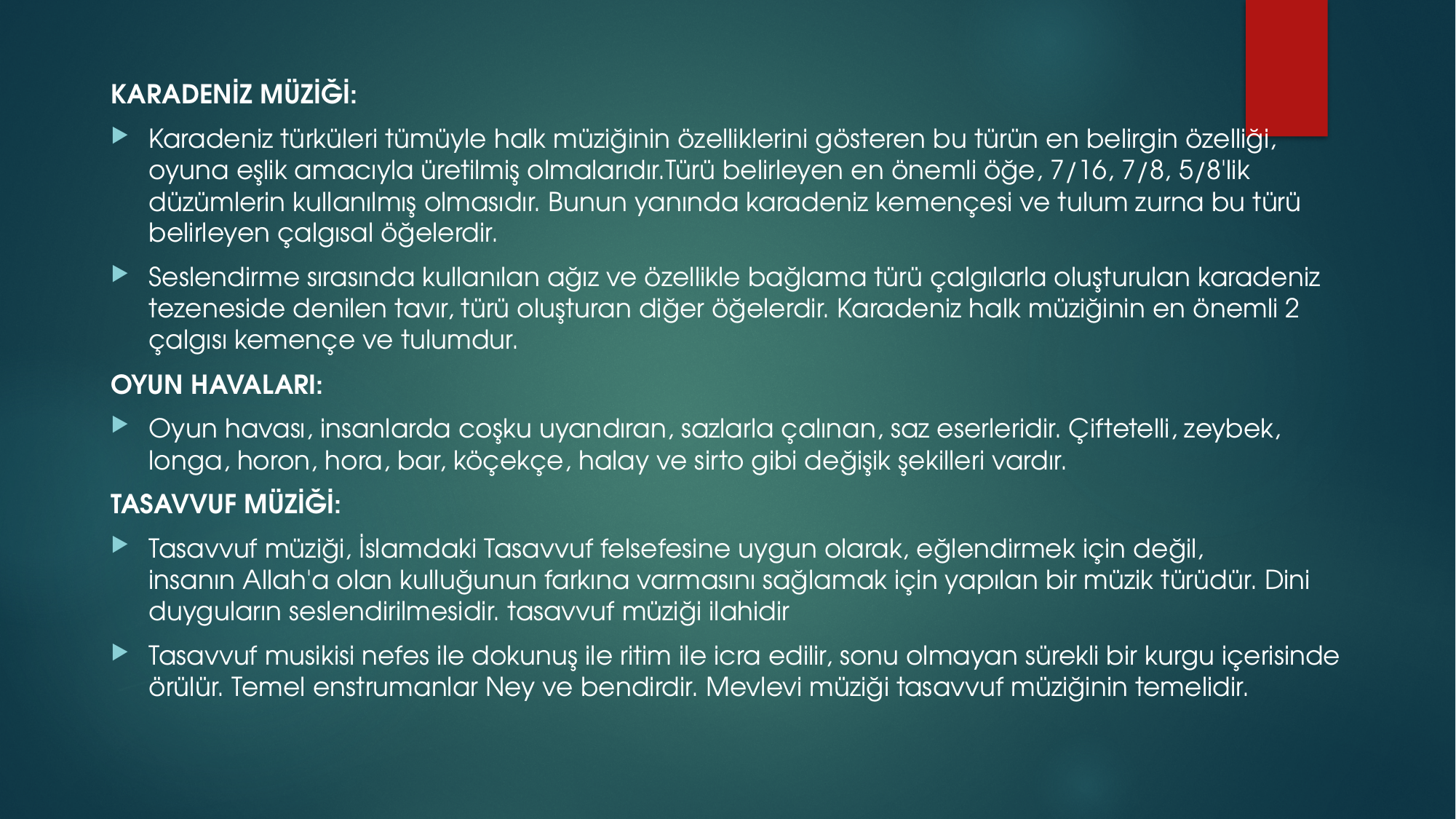

KARADENİZ MÜZİĞİ:
Karadeniz türküleri tümüyle halk müziğinin özelliklerini gösteren bu türün en belirgin özelliği, oyuna eşlik amacıyla üretilmiş olmalarıdır.Türü belirleyen en önemli öğe, 7/16, 7/8, 5/8'lik düzümlerin kullanılmış olmasıdır. Bunun yanında karadeniz kemençesi ve tulum zurna bu türü belirleyen çalgısal öğelerdir.
Seslendirme sırasında kullanılan ağız ve özellikle bağlama türü çalgılarla oluşturulan karadeniz tezeneside denilen tavır, türü oluşturan diğer öğelerdir. Karadeniz halk müziğinin en önemli 2 çalgısı kemençe ve tulumdur.
OYUN HAVALARI:
Oyun havası, insanlarda coşku uyandıran, sazlarla çalınan, saz eserleridir. Çiftetelli, zeybek, longa, horon, hora, bar, köçekçe, halay ve sirto gibi değişik şekilleri vardır.
TASAVVUF MÜZİĞİ:
Tasavvuf müziği, İslamdaki Tasavvuf felsefesine uygun olarak, eğlendirmek için değil, insanın Allah'a olan kulluğunun farkına varmasını sağlamak için yapılan bir müzik türüdür. Dini duyguların seslendirilmesidir. tasavvuf müziği ilahidir
Tasavvuf musikisi nefes ile dokunuş ile ritim ile icra edilir, sonu olmayan sürekli bir kurgu içerisinde örülür. Temel enstrumanlar Ney ve bendirdir. Mevlevi müziği tasavvuf müziğinin temelidir.